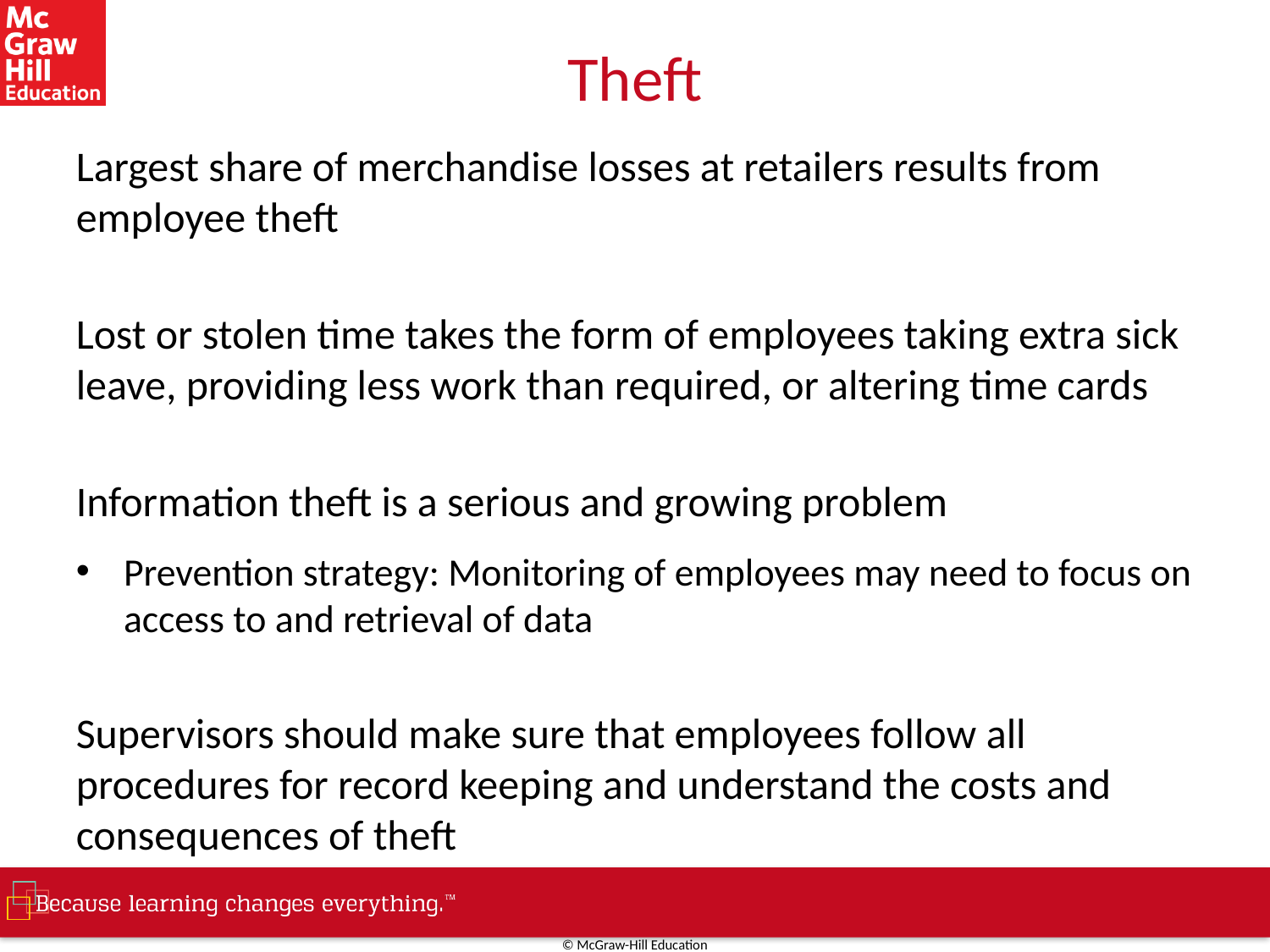

# Theft
Largest share of merchandise losses at retailers results from employee theft

Lost or stolen time takes the form of employees taking extra sick leave, providing less work than required, or altering time cards

Information theft is a serious and growing problem
Prevention strategy: Monitoring of employees may need to focus on access to and retrieval of data

Supervisors should make sure that employees follow all procedures for record keeping and understand the costs and consequences of theft